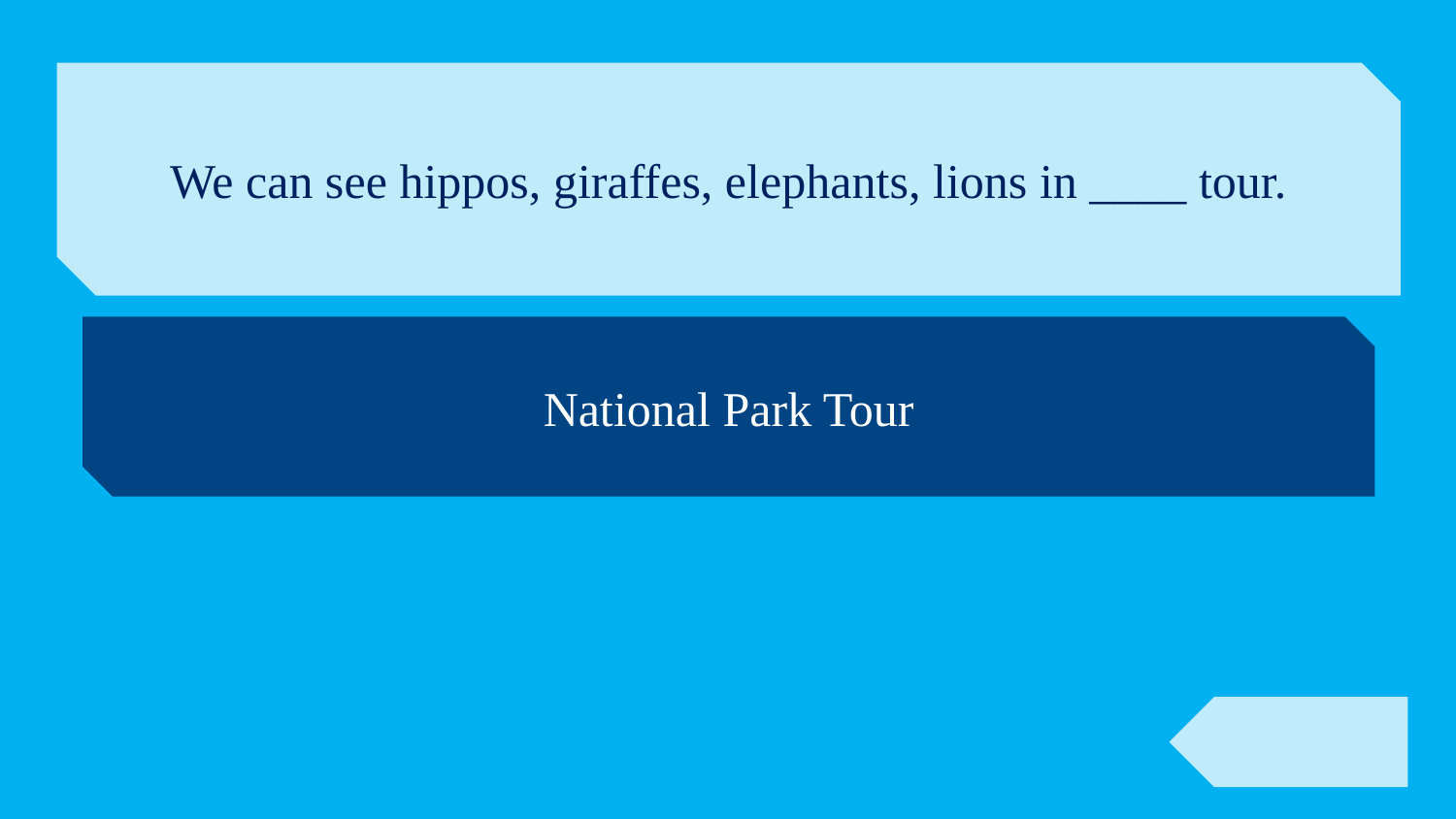

We can see hippos, giraffes, elephants, lions in ____ tour.
National Park Tour